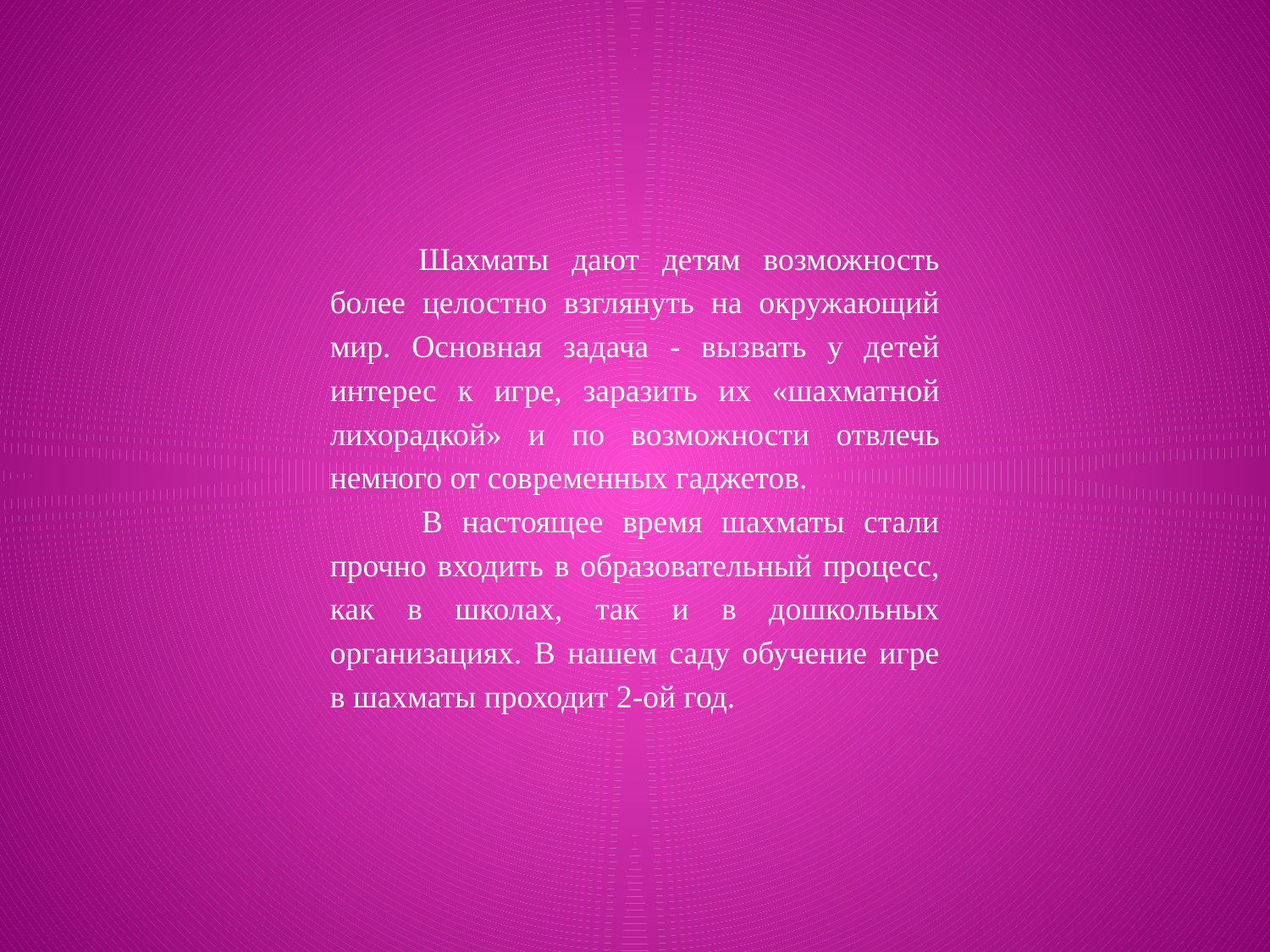

Шахматы дают детям возможность более целостно взглянуть на окружающий мир. Основная задача - вызвать у детей интерес к игре, заразить их «шахматной лихорадкой» и по возможности отвлечь немного от современных гаджетов.
          В настоящее время шахматы стали прочно входить в образовательный процесс, как в школах, так и в дошкольных организациях. В нашем саду обучение игре в шахматы проходит 2-ой год.